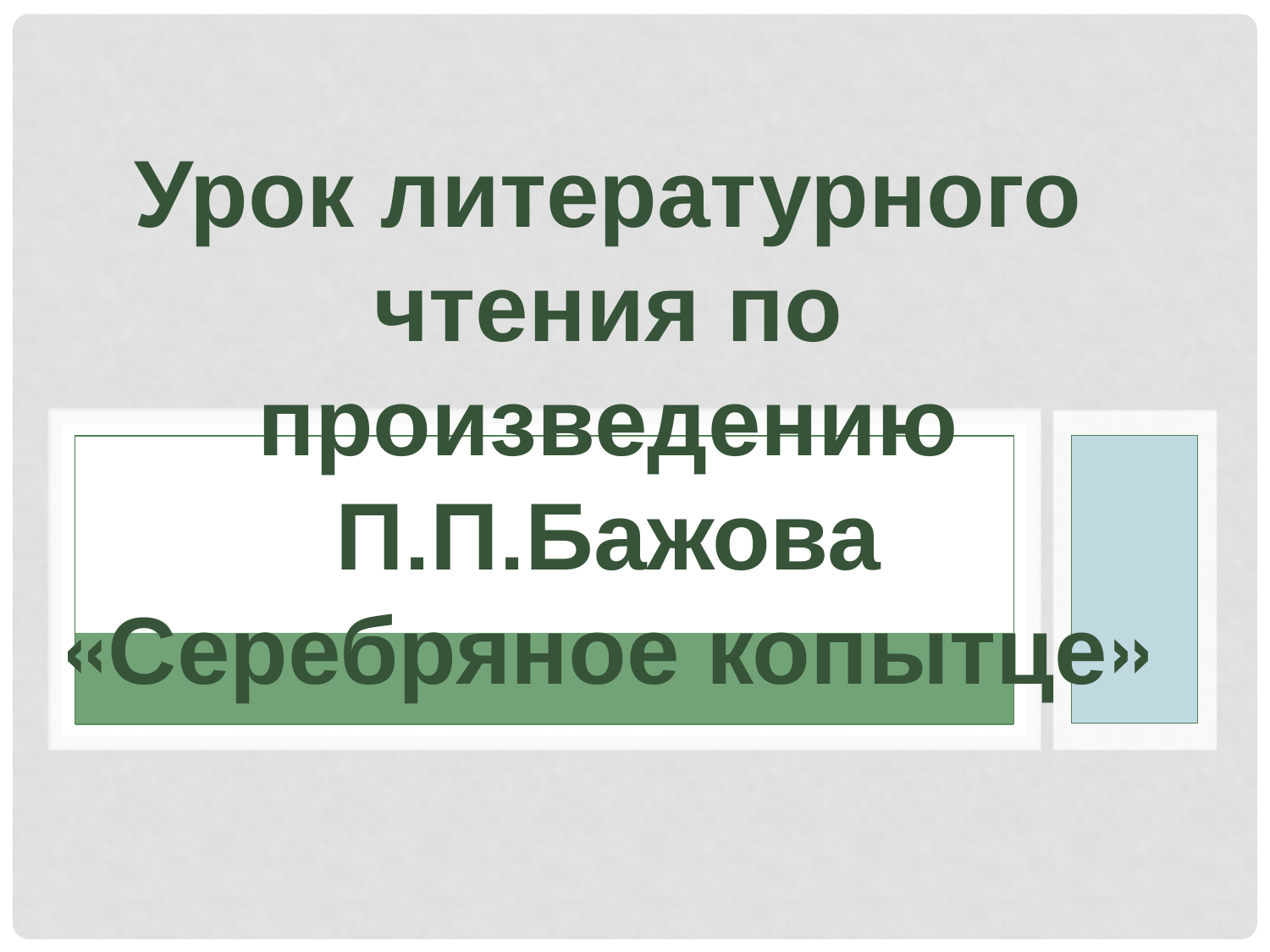

Урок литературного чтения по произведению П.П.Бажова «Серебряное копытце»